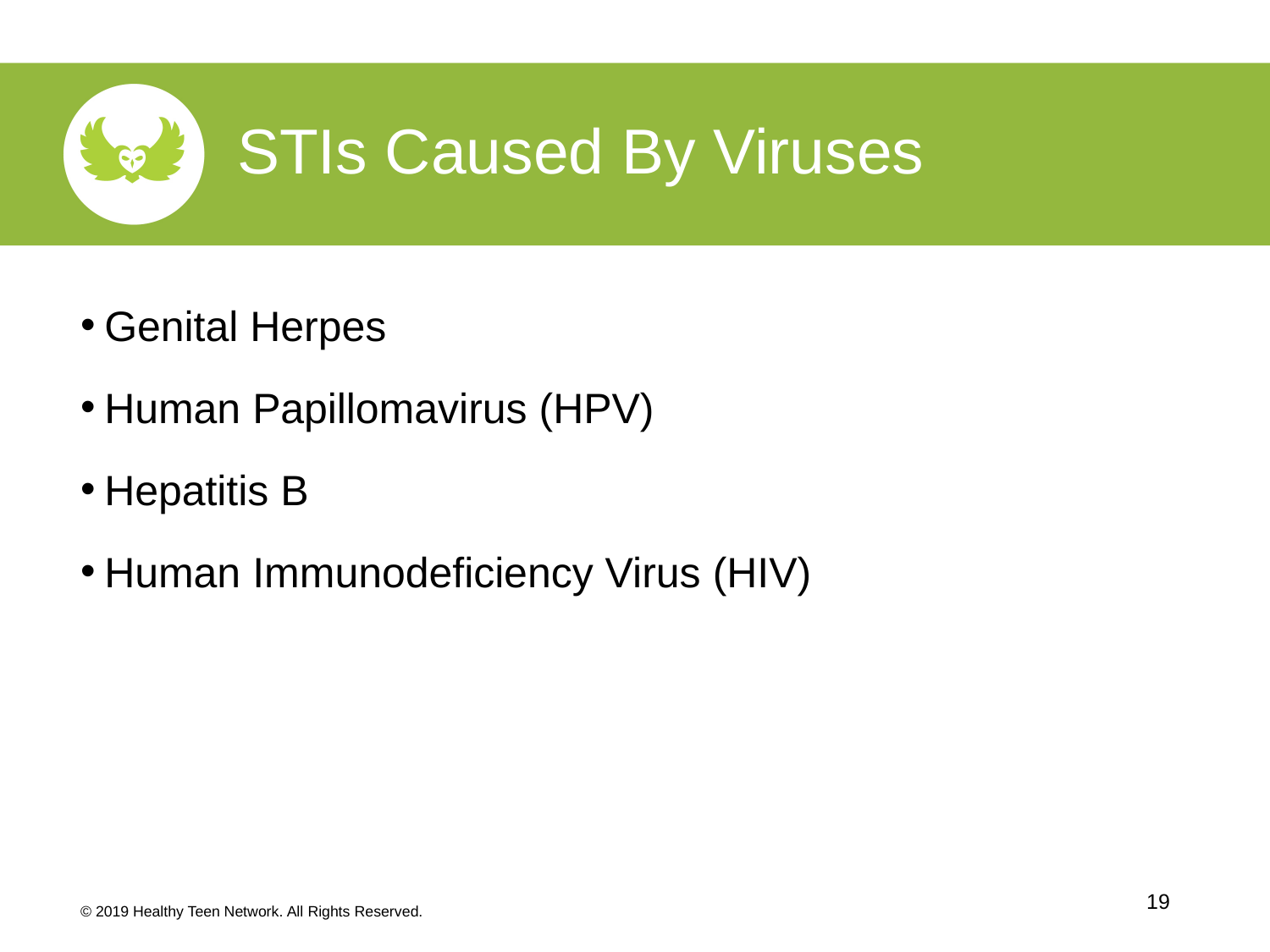

STIs Caused By Viruses
Genital Herpes
Human Papillomavirus (HPV)
Hepatitis B
Human Immunodeficiency Virus (HIV)